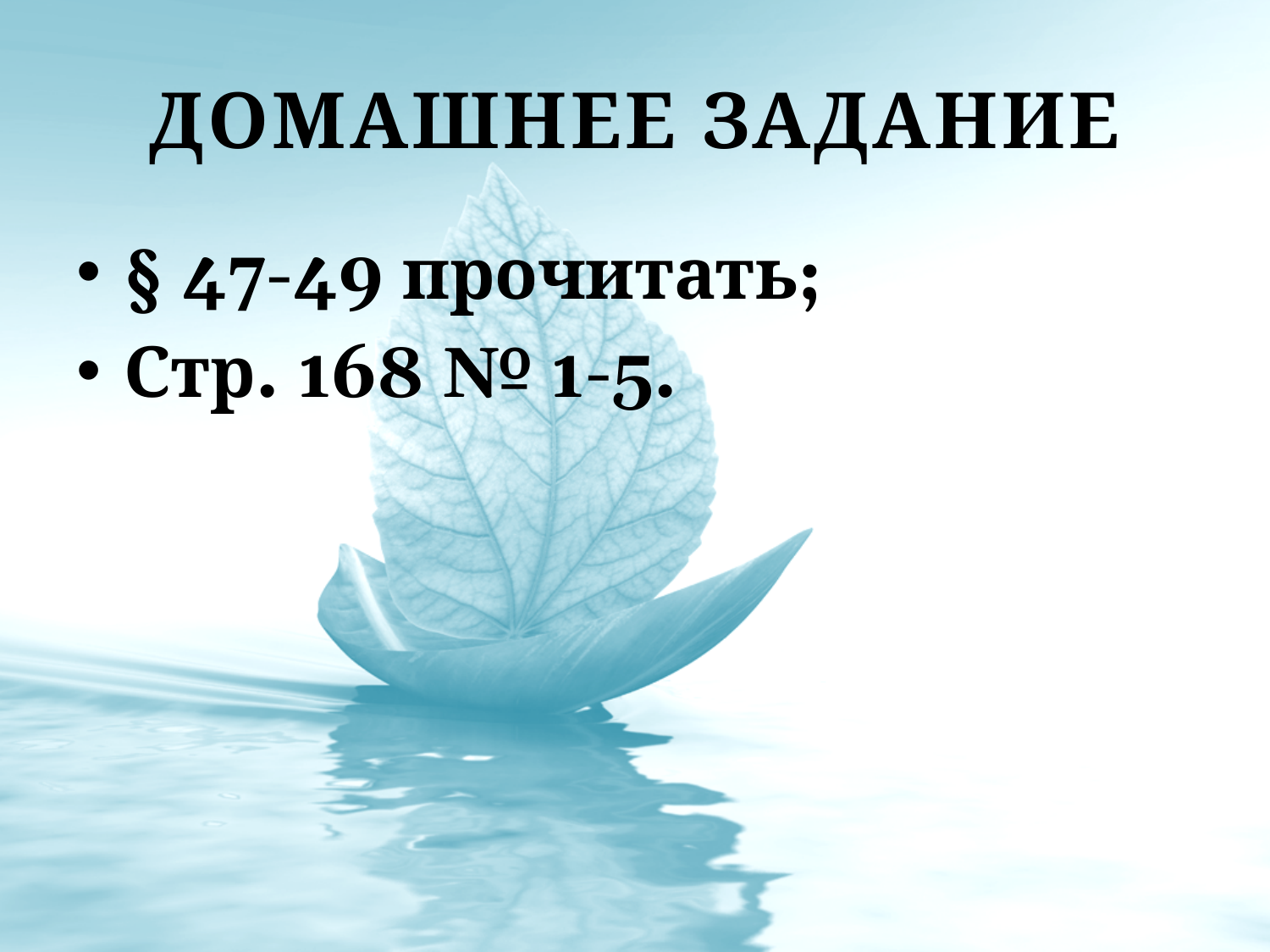

# Домашнее задание
§ 47-49 прочитать;
Стр. 168 № 1-5.